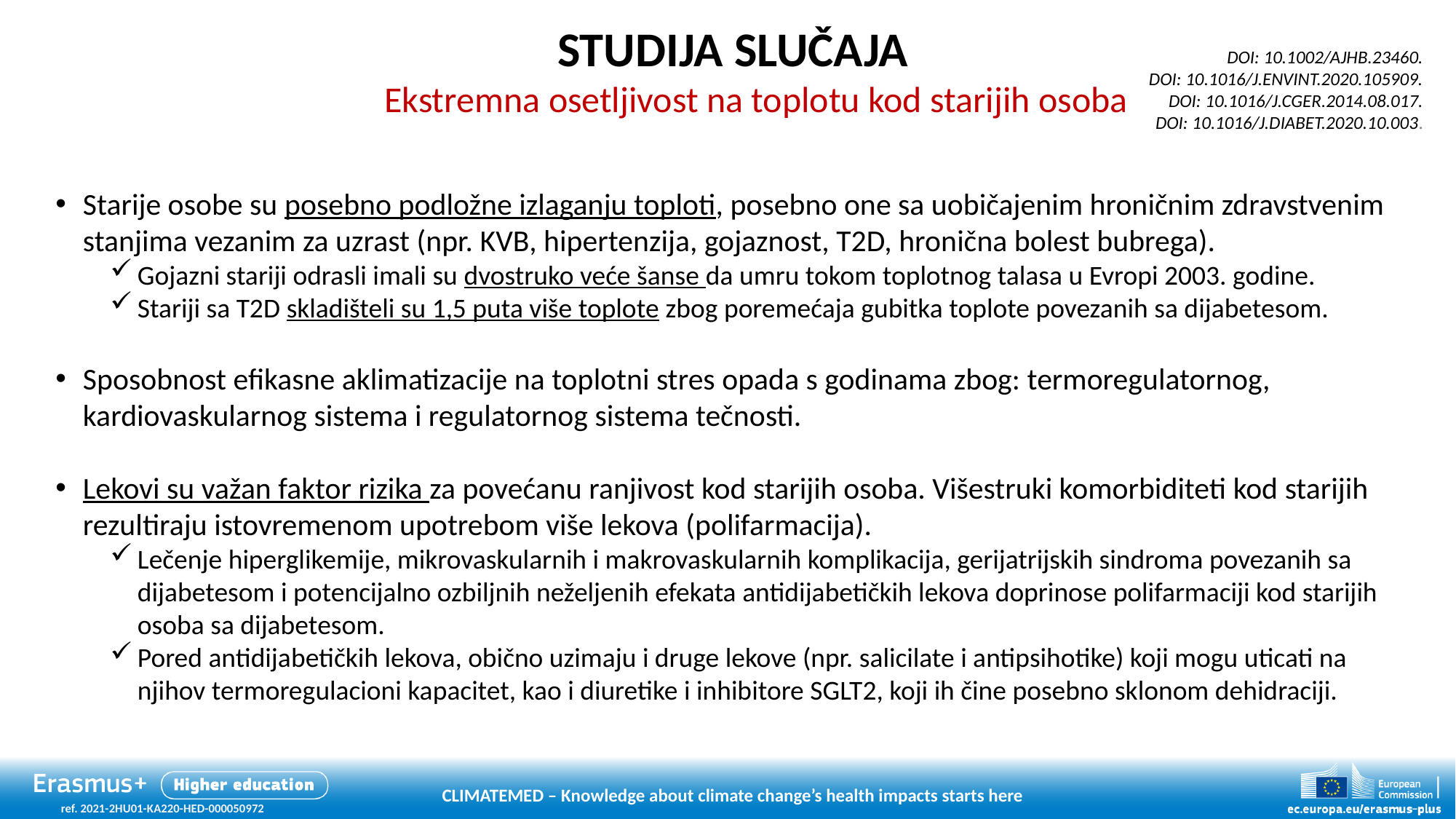

# STUDIJA SLUČAJA
doi: 10.1002/ajhb.23460.
DOI: 10.1016/j.envint.2020.105909.
DOI: 10.1016/j.cger.2014.08.017.
DOI: 10.1016/j.diabet.2020.10.003.

Ekstremna osetljivost na toplotu kod starijih osoba
Starije osobe su posebno podložne izlaganju toploti, posebno one sa uobičajenim hroničnim zdravstvenim stanjima vezanim za uzrast (npr. KVB, hipertenzija, gojaznost, T2D, hronična bolest bubrega).
Gojazni stariji odrasli imali su dvostruko veće šanse da umru tokom toplotnog talasa u Evropi 2003. godine.
Stariji sa T2D skladišteli su 1,5 puta više toplote zbog poremećaja gubitka toplote povezanih sa dijabetesom.

Sposobnost efikasne aklimatizacije na toplotni stres opada s godinama zbog: termoregulatornog, kardiovaskularnog sistema i regulatornog sistema tečnosti.

Lekovi su važan faktor rizika za povećanu ranjivost kod starijih osoba. Višestruki komorbiditeti kod starijih rezultiraju istovremenom upotrebom više lekova (polifarmacija).
Lečenje hiperglikemije, mikrovaskularnih i makrovaskularnih komplikacija, gerijatrijskih sindroma povezanih sa dijabetesom i potencijalno ozbiljnih neželjenih efekata antidijabetičkih lekova doprinose polifarmaciji kod starijih osoba sa dijabetesom.
Pored antidijabetičkih lekova, obično uzimaju i druge lekove (npr. salicilate i antipsihotike) koji mogu uticati na njihov termoregulacioni kapacitet, kao i diuretike i inhibitore SGLT2, koji ih čine posebno sklonom dehidraciji.